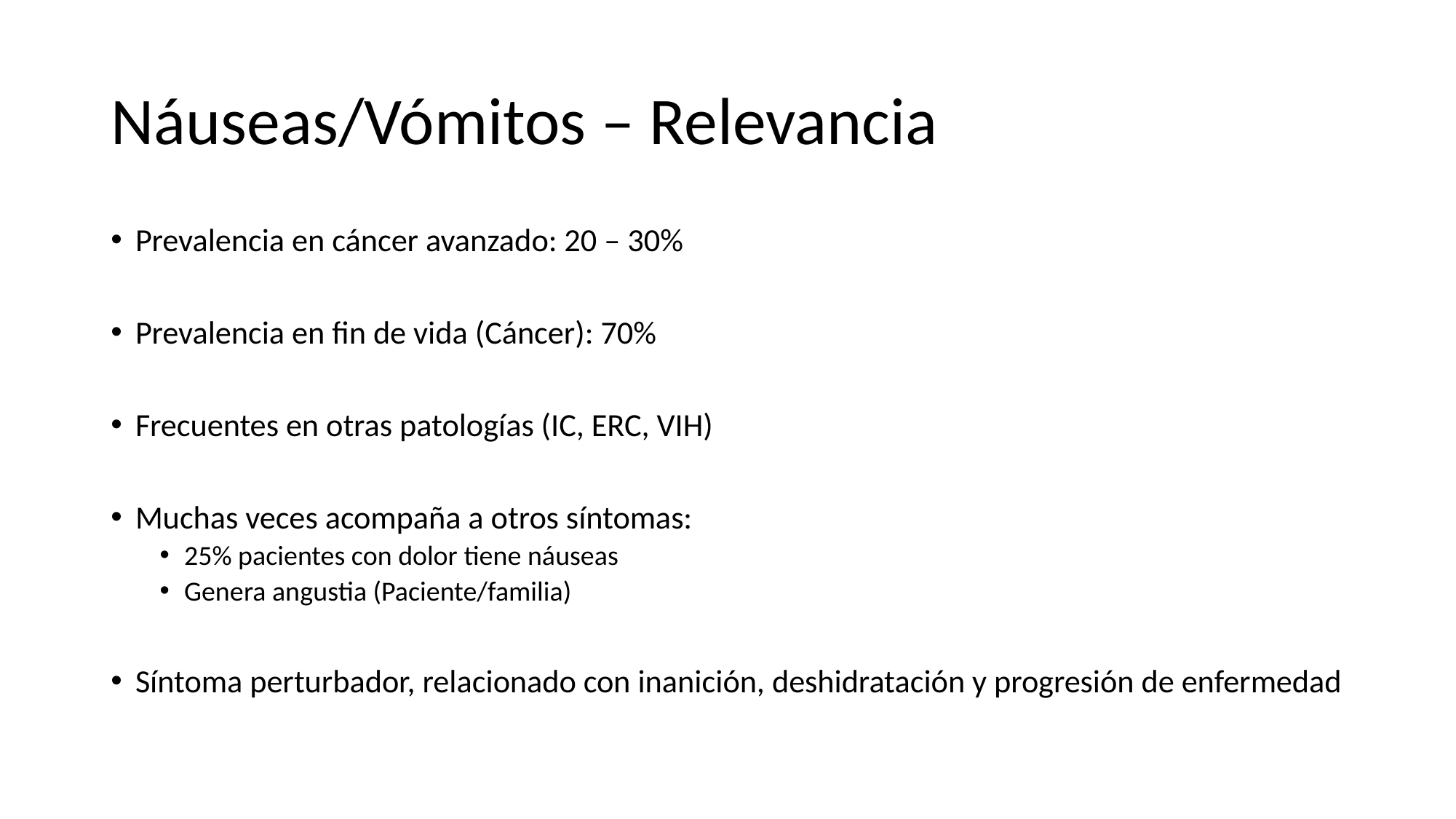

# Náuseas/Vómitos – Relevancia
Prevalencia en cáncer avanzado: 20 – 30%

Prevalencia en fin de vida (Cáncer): 70%

Frecuentes en otras patologías (IC, ERC, VIH)

Muchas veces acompaña a otros síntomas:
25% pacientes con dolor tiene náuseas
Genera angustia (Paciente/familia)

Síntoma perturbador, relacionado con inanición, deshidratación y progresión de enfermedad